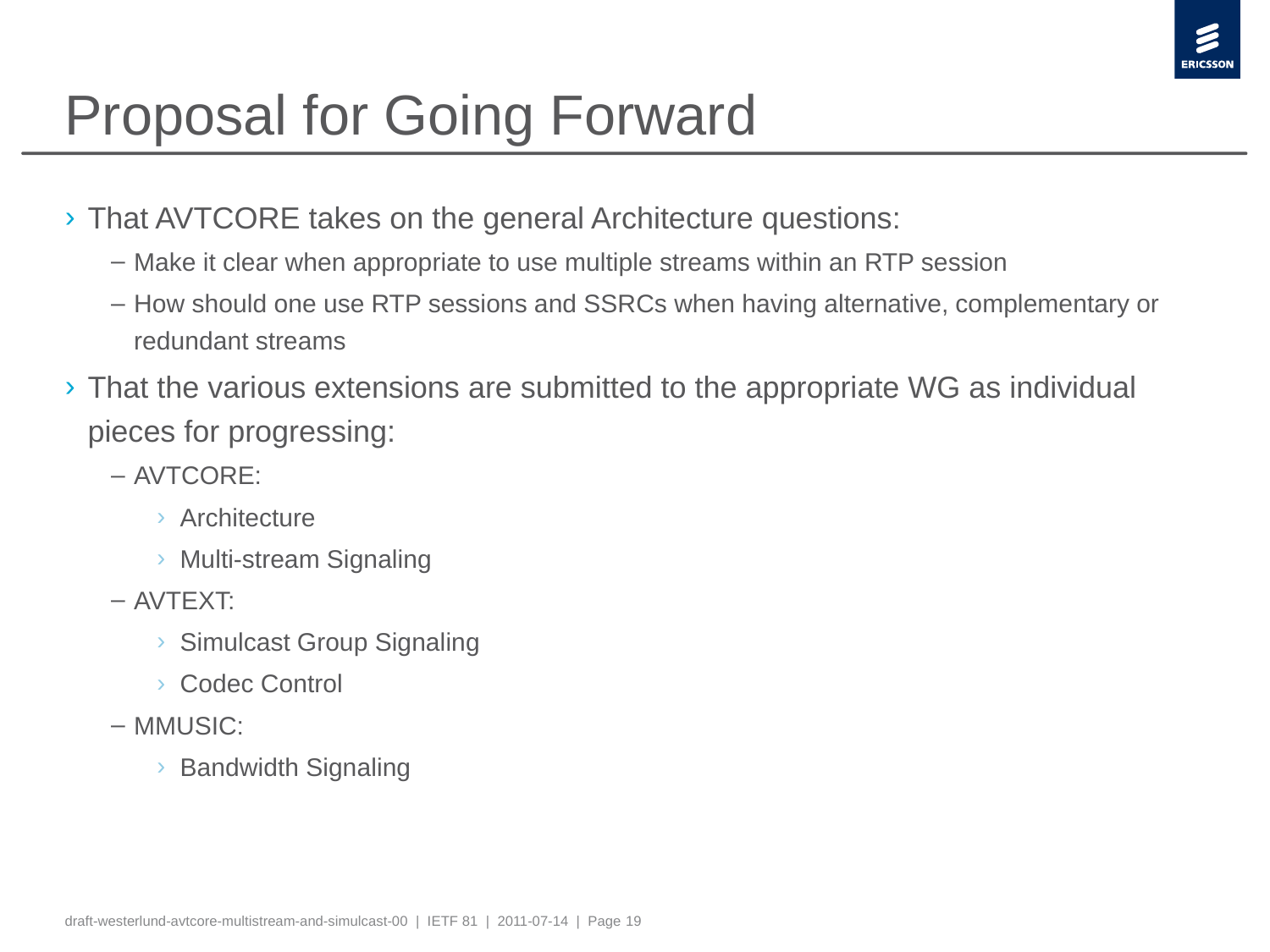

# Proposal for Going Forward
That AVTCORE takes on the general Architecture questions:
Make it clear when appropriate to use multiple streams within an RTP session
How should one use RTP sessions and SSRCs when having alternative, complementary or redundant streams
That the various extensions are submitted to the appropriate WG as individual pieces for progressing:
AVTCORE:
Architecture
Multi-stream Signaling
AVTEXT:
Simulcast Group Signaling
Codec Control
MMUSIC:
Bandwidth Signaling